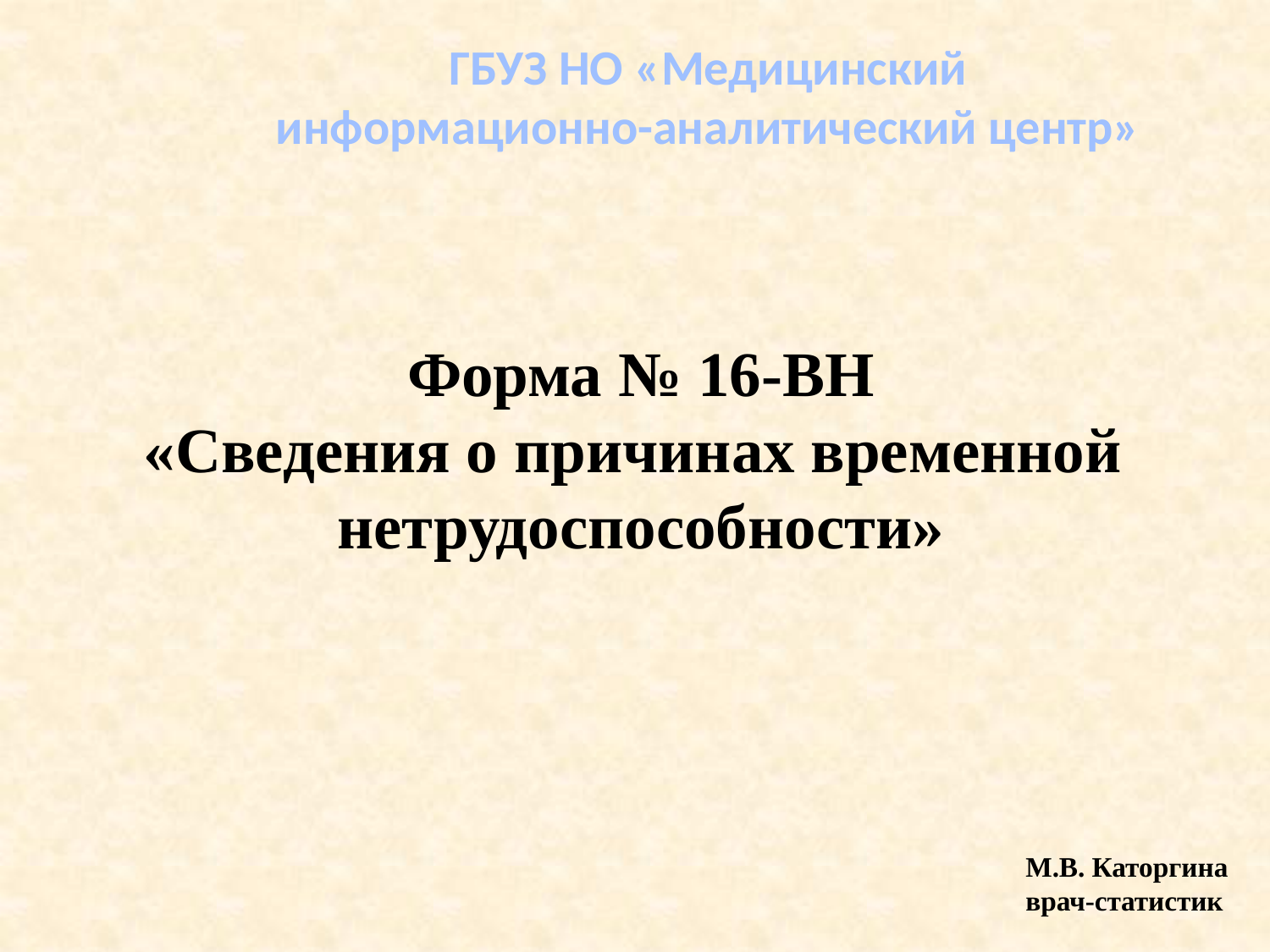

ГБУЗ НО «Медицинский
информационно-аналитический центр»
Форма № 16-ВН
«Сведения о причинах временной
нетрудоспособности»
М.В. Каторгина
врач-статистик